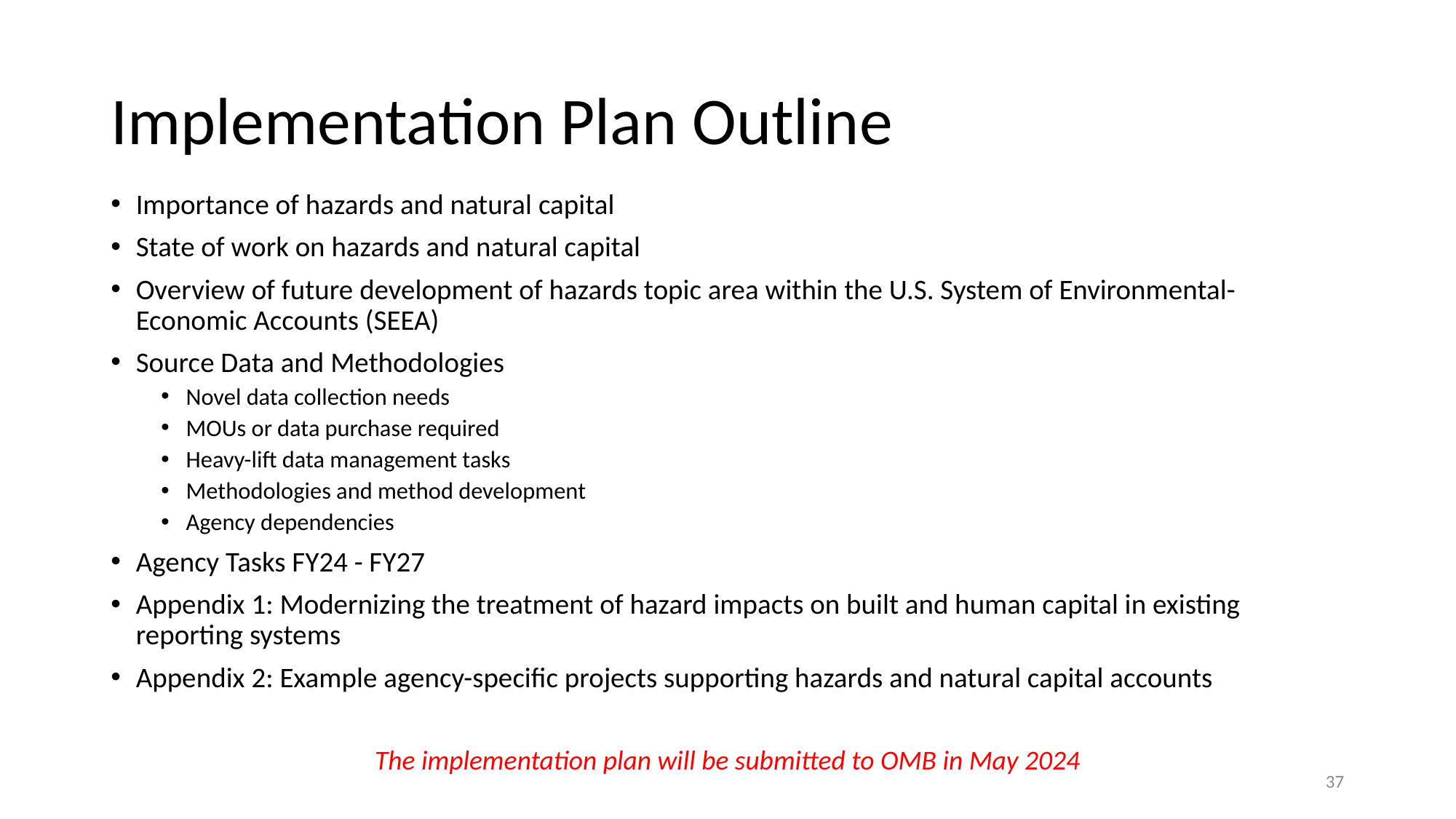

# Implementation Plan Outline
Importance of hazards and natural capital
State of work on hazards and natural capital
Overview of future development of hazards topic area within the U.S. System of Environmental-Economic Accounts (SEEA)
Source Data and Methodologies
Novel data collection needs
MOUs or data purchase required
Heavy-lift data management tasks
Methodologies and method development
Agency dependencies
Agency Tasks FY24 - FY27
Appendix 1: Modernizing the treatment of hazard impacts on built and human capital in existing reporting systems
Appendix 2: Example agency-specific projects supporting hazards and natural capital accounts

The implementation plan will be submitted to OMB in May 2024
37